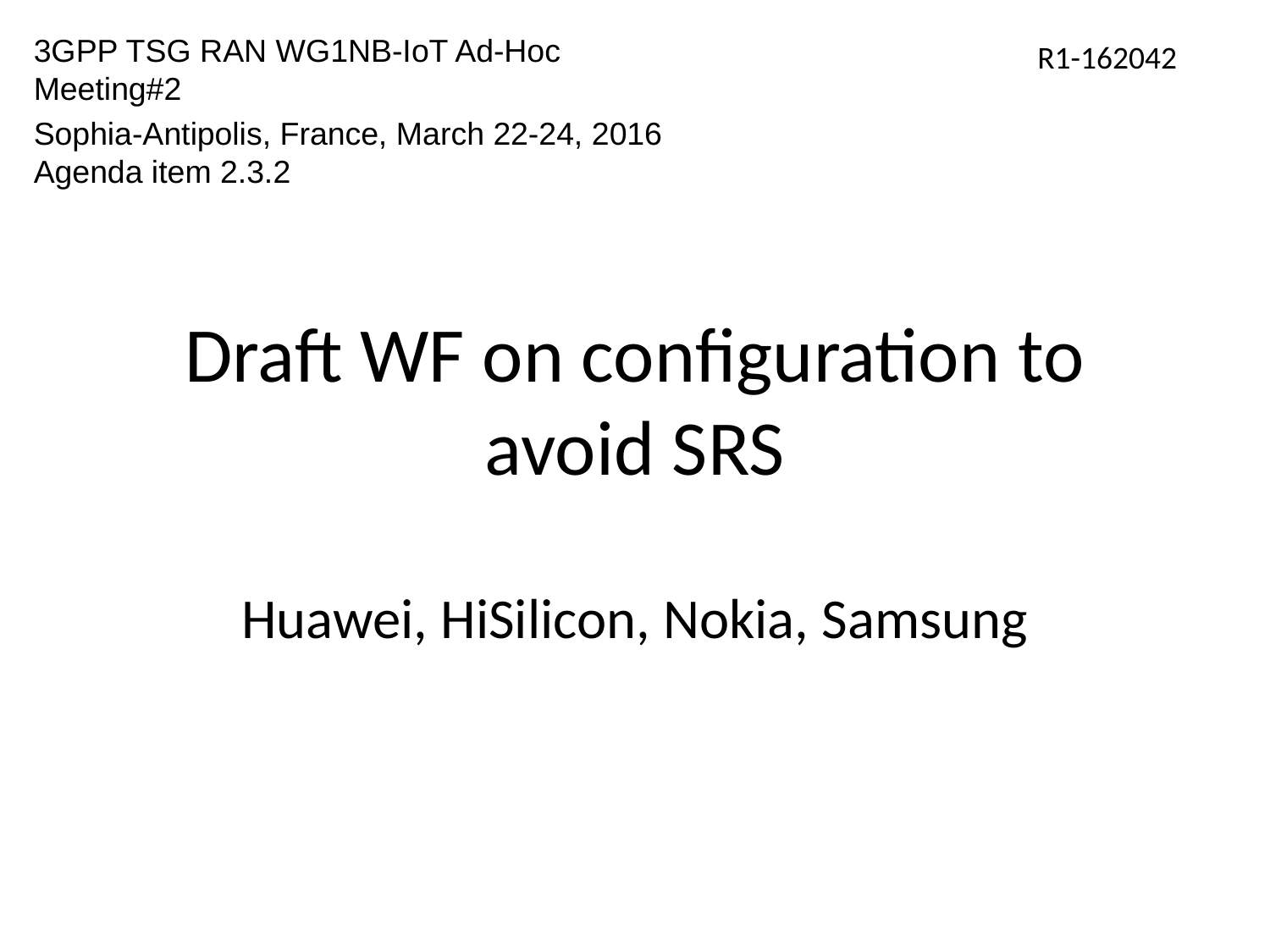

3GPP TSG RAN WG1NB-IoT Ad-Hoc Meeting#2
Sophia-Antipolis, France, March 22-24, 2016
Agenda item 2.3.2
R1-162042
# Draft WF on configuration to avoid SRS
Huawei, HiSilicon, Nokia, Samsung